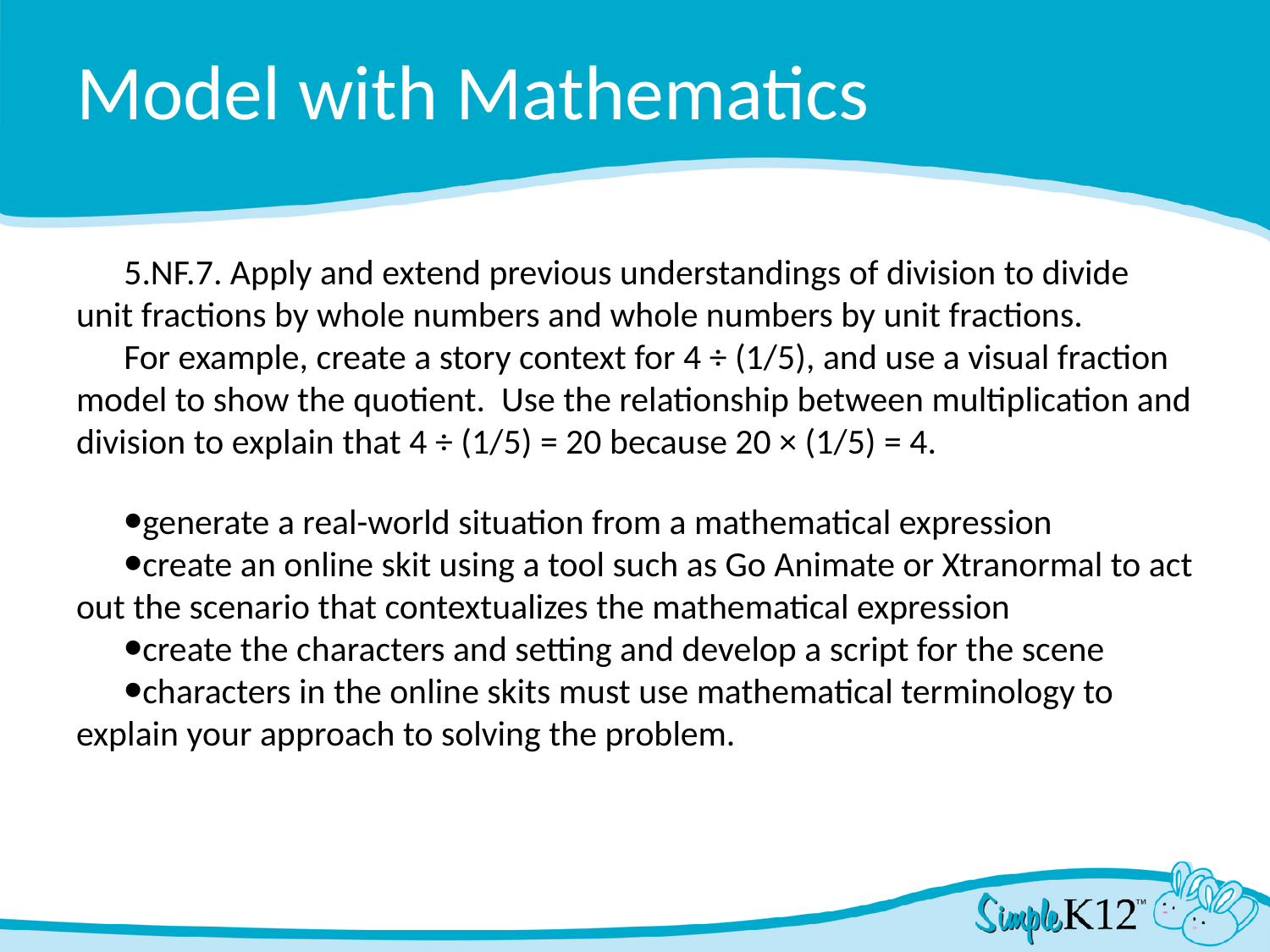

# Model with Mathematics
5.NF.7. Apply and extend previous understandings of division to divide unit fractions by whole numbers and whole numbers by unit fractions.
For example, create a story context for 4 ÷ (1/5), and use a visual fraction model to show the quotient.  Use the relationship between multiplication and division to explain that 4 ÷ (1/5) = 20 because 20 × (1/5) = 4.

generate a real-world situation from a mathematical expression
create an online skit using a tool such as Go Animate or Xtranormal to act out the scenario that contextualizes the mathematical expression
create the characters and setting and develop a script for the scene
characters in the online skits must use mathematical terminology to explain your approach to solving the problem.